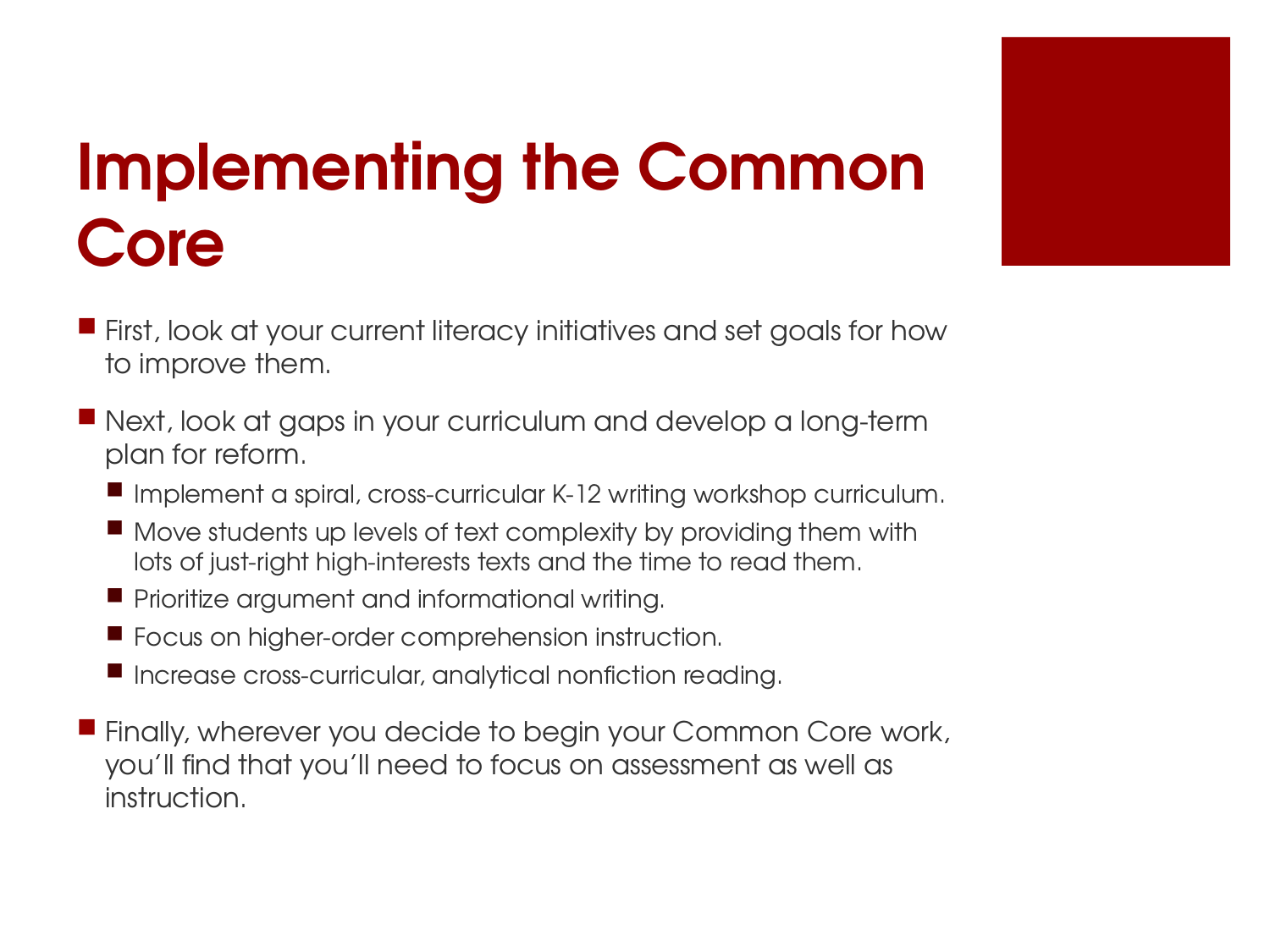

# Implementing the Common Core
First, look at your current literacy initiatives and set goals for how to improve them.
Next, look at gaps in your curriculum and develop a long-term plan for reform.
Implement a spiral, cross-curricular K-12 writing workshop curriculum.
Move students up levels of text complexity by providing them with lots of just-right high-interests texts and the time to read them.
Prioritize argument and informational writing.
Focus on higher-order comprehension instruction.
Increase cross-curricular, analytical nonfiction reading.
Finally, wherever you decide to begin your Common Core work, you’ll find that you’ll need to focus on assessment as well as instruction.